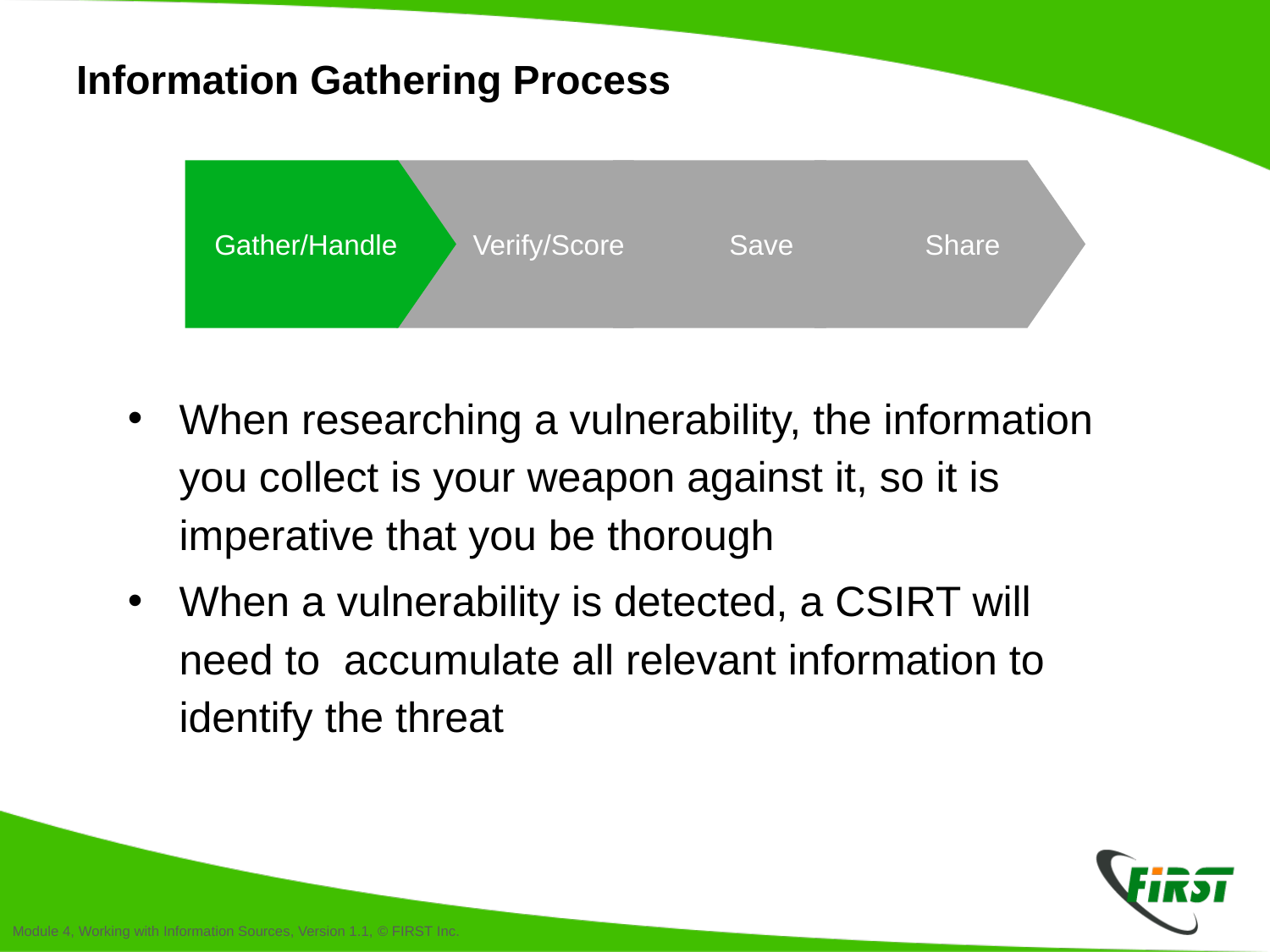

# Information Gathering Process
Gather/Handle
     Verify/Score
       Save
       Share
When researching a vulnerability, the information you collect is your weapon against it, so it is imperative that you be thorough
When a vulnerability is detected, a CSIRT will need to  accumulate all relevant information to identify the threat